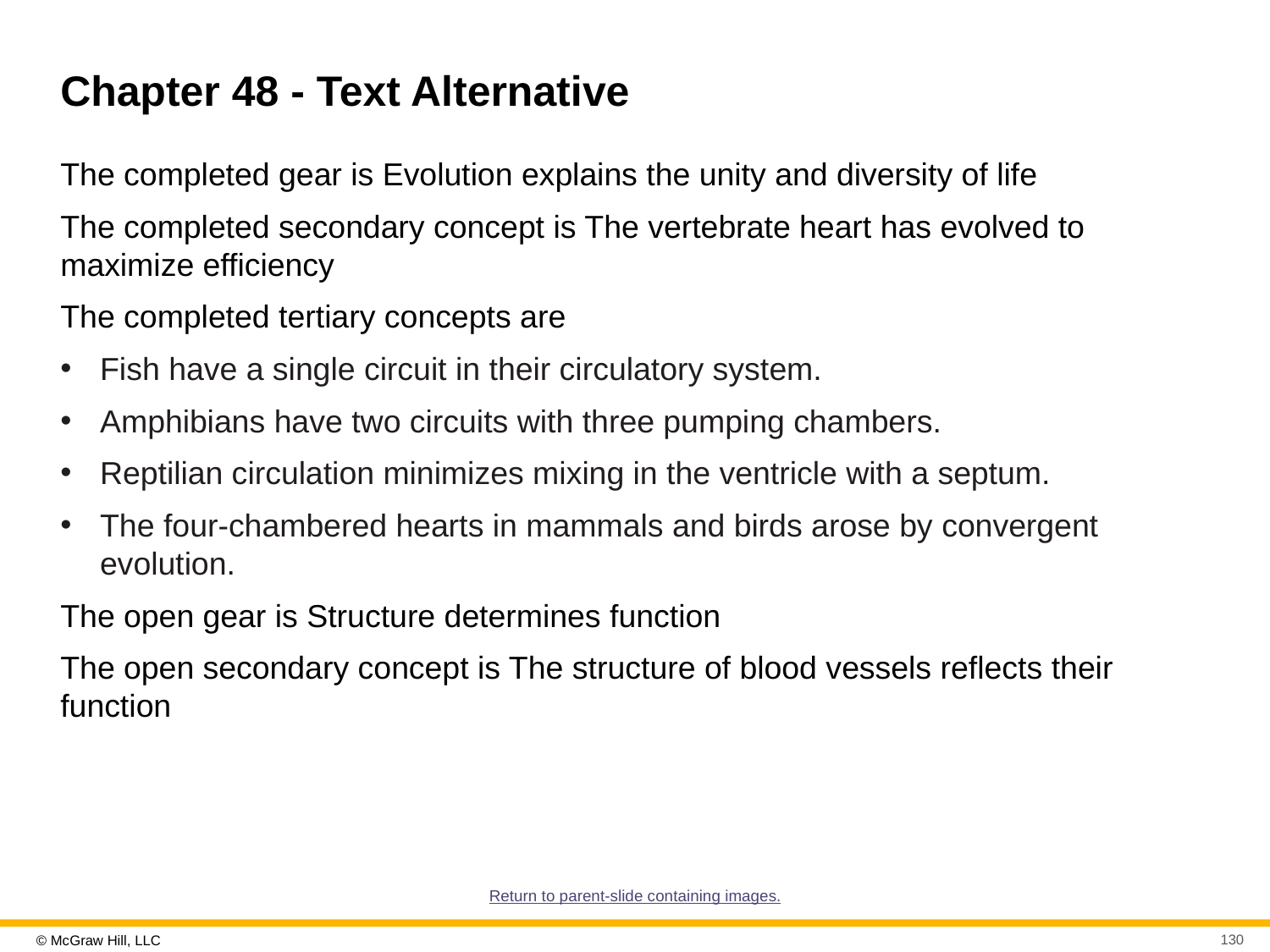

# Chapter 48 - Text Alternative
The completed gear is Evolution explains the unity and diversity of life
The completed secondary concept is The vertebrate heart has evolved to maximize efficiency
The completed tertiary concepts are
Fish have a single circuit in their circulatory system.
Amphibians have two circuits with three pumping chambers.
Reptilian circulation minimizes mixing in the ventricle with a septum.
The four-chambered hearts in mammals and birds arose by convergent evolution.
The open gear is Structure determines function
The open secondary concept is The structure of blood vessels reflects their function
Return to parent-slide containing images.
130